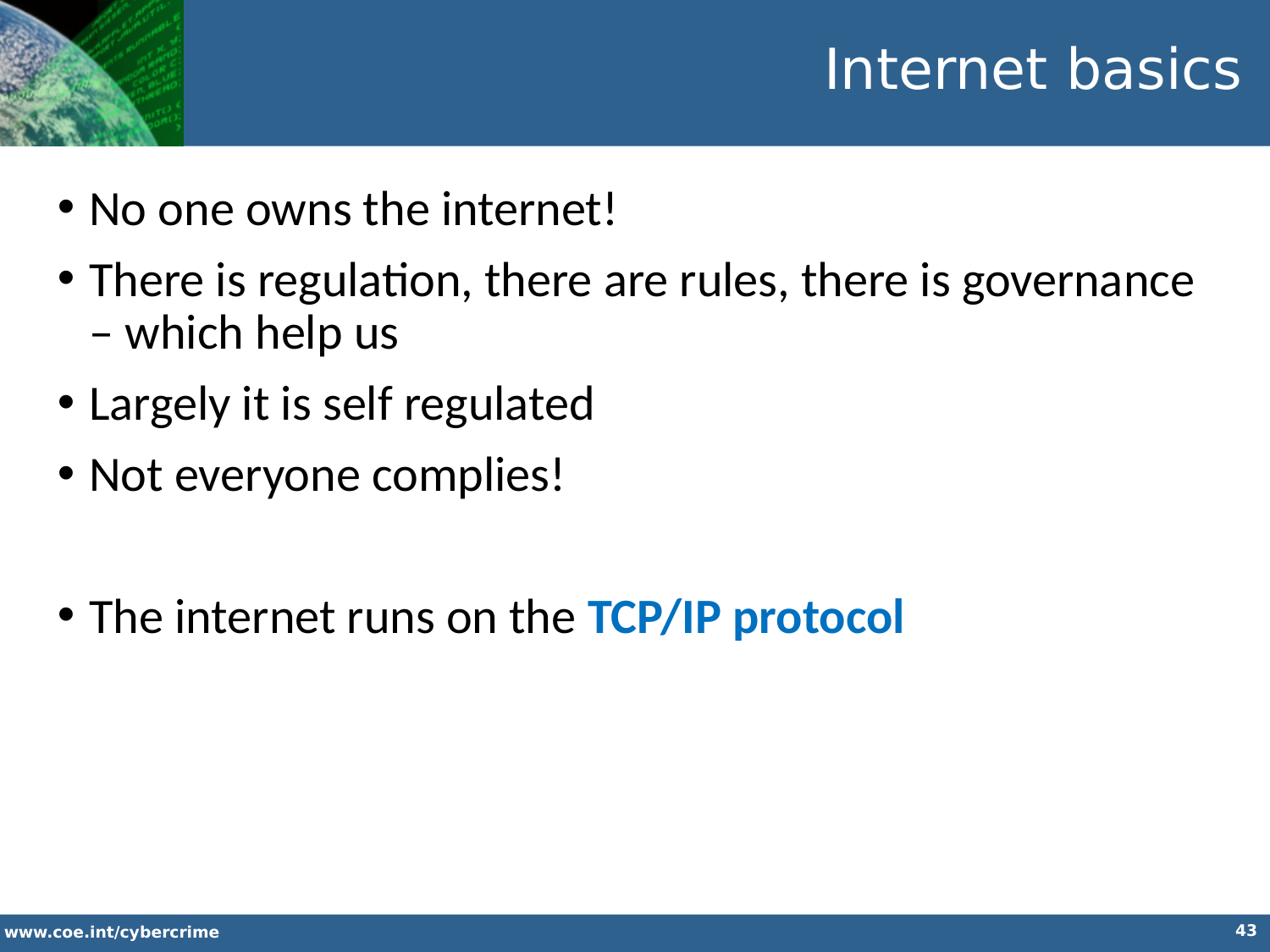

Internet basics
No one owns the internet!
There is regulation, there are rules, there is governance – which help us
Largely it is self regulated
Not everyone complies!

The internet runs on the TCP/IP protocol